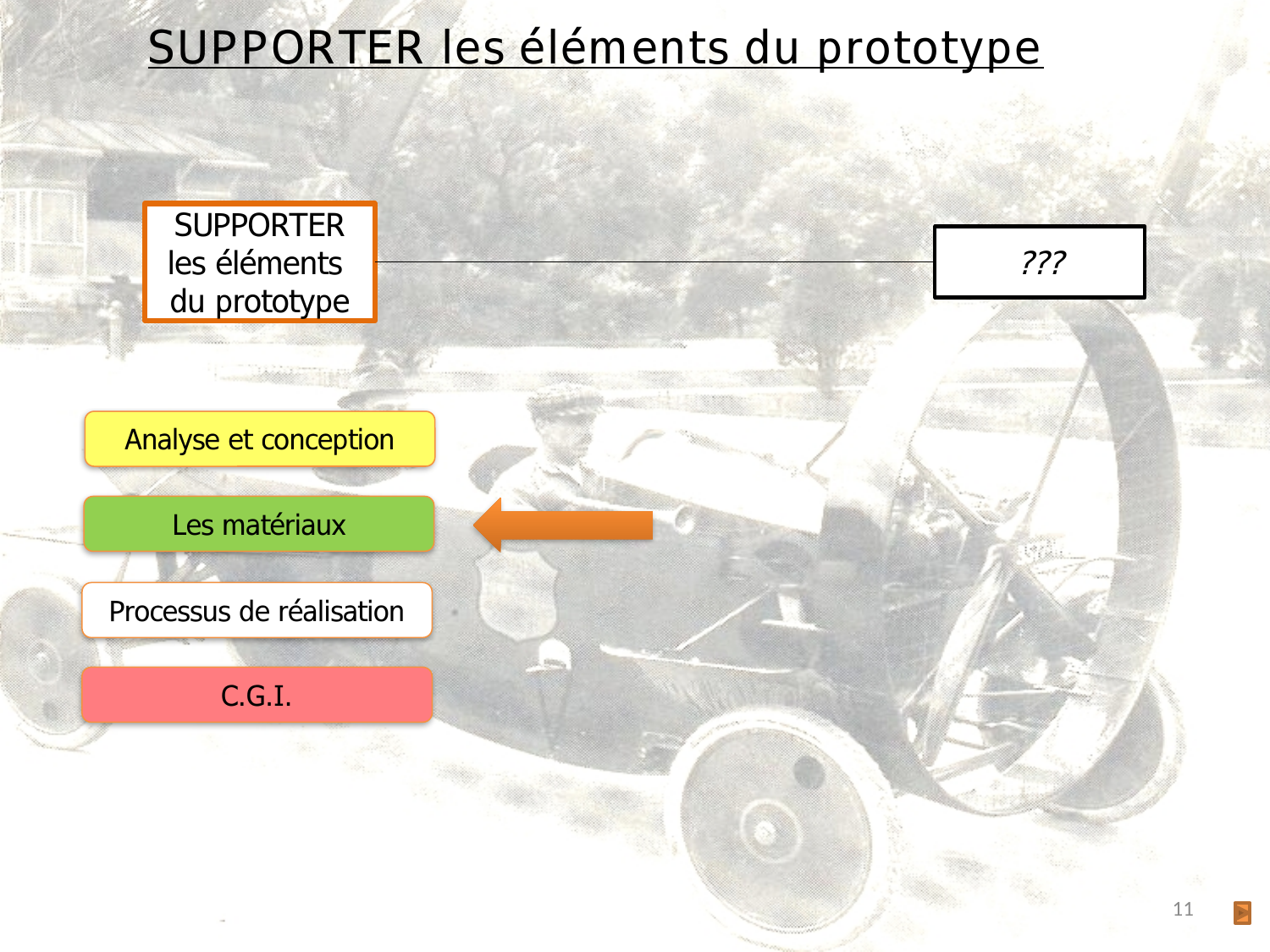

SUPPORTER les éléments du prototype
SUPPORTER
les éléments
du prototype
???
Analyse et conception
Les matériaux

Processus de réalisation
C.G.I.
11